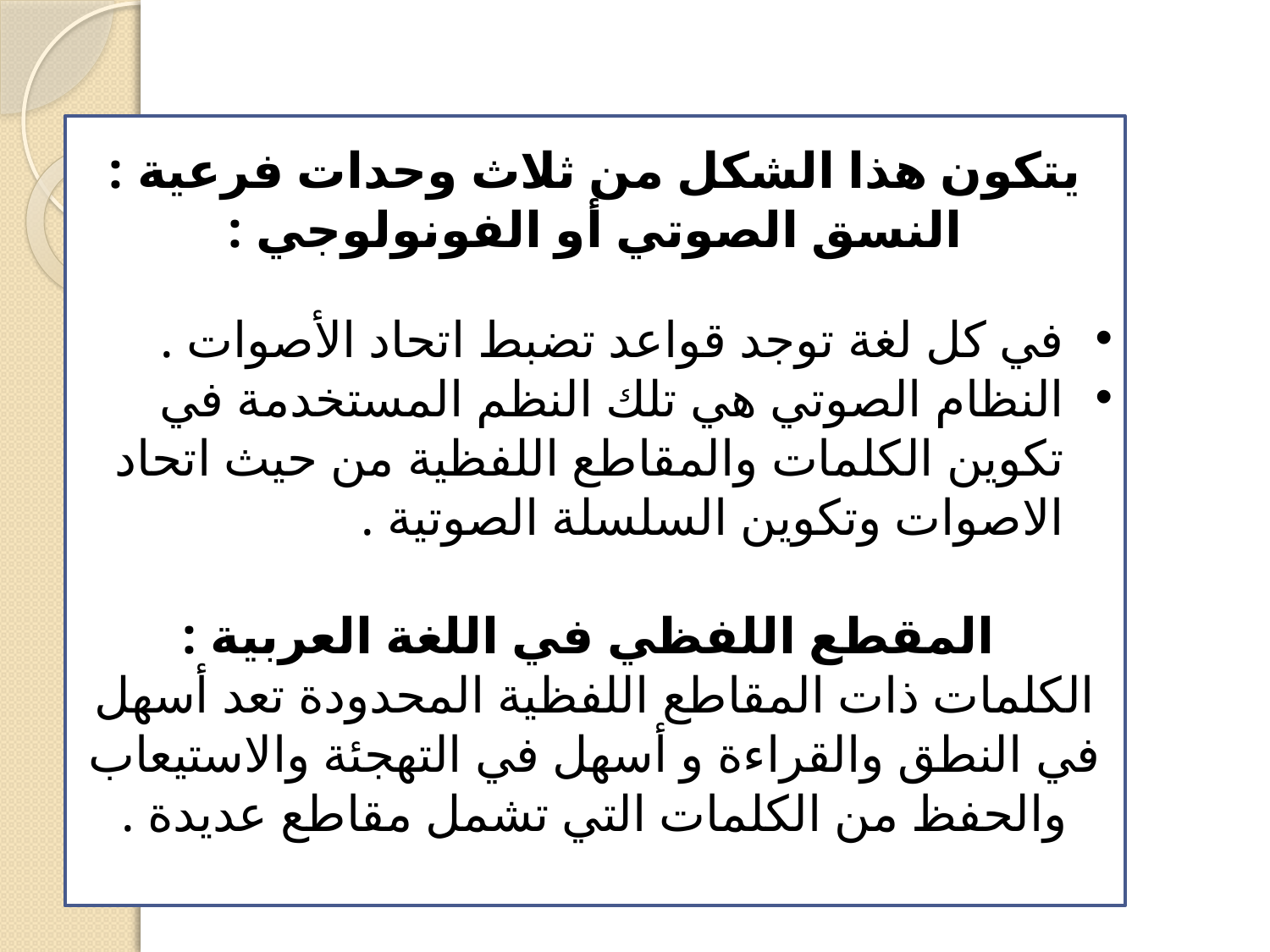

يتكون هذا الشكل من ثلاث وحدات فرعية :
النسق الصوتي أو الفونولوجي :

في كل لغة توجد قواعد تضبط اتحاد الأصوات .
النظام الصوتي هي تلك النظم المستخدمة في تكوين الكلمات والمقاطع اللفظية من حيث اتحاد الاصوات وتكوين السلسلة الصوتية .

 المقطع اللفظي في اللغة العربية :
الكلمات ذات المقاطع اللفظية المحدودة تعد أسهل في النطق والقراءة و أسهل في التهجئة والاستيعاب والحفظ من الكلمات التي تشمل مقاطع عديدة .

الشكل اللغوي